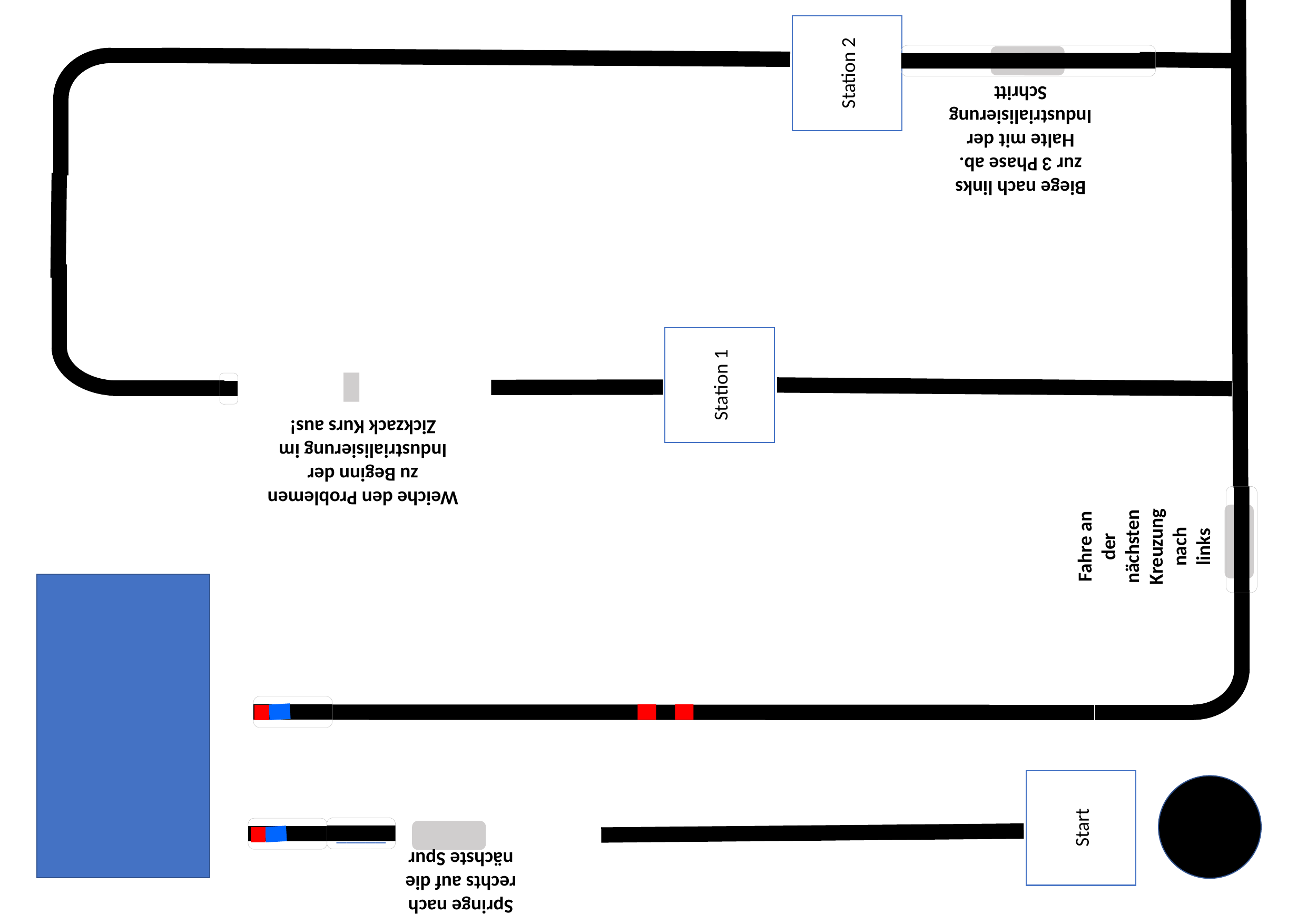

Station 2

Biege nach links zur 3 Phase ab. Halte mit der Industrialisierung Schritt

Station 1

Weiche den Problemen zu Beginn der Industrialisierung im Zickzack Kurs aus!
Fahre an der nächsten Kreuzung nach links

Start

_____

Springe nach rechts auf die nächste Spur